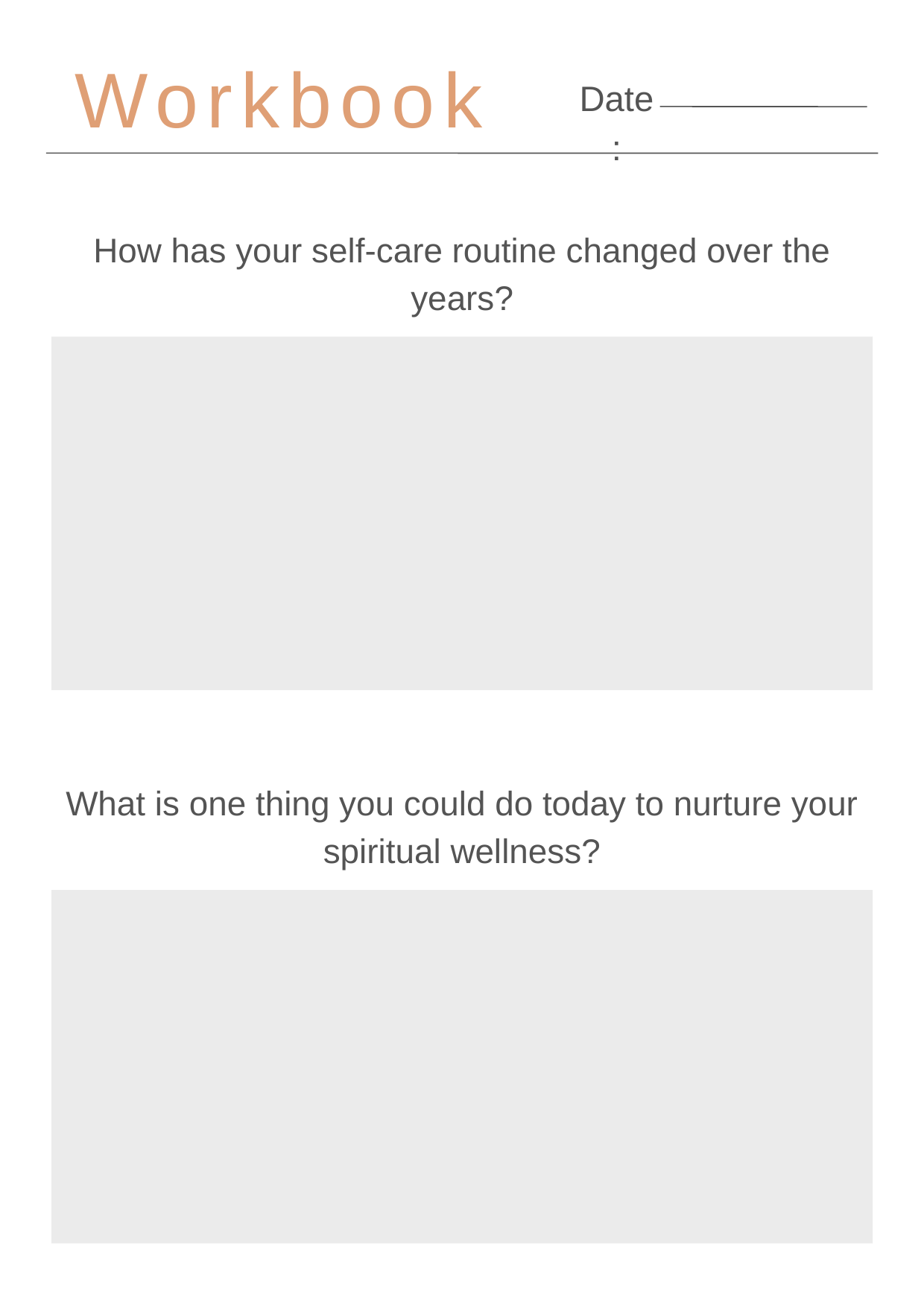

Workbook
Date:

How has your self-care routine changed over the years?

What is one thing you could do today to nurture your spiritual wellness?